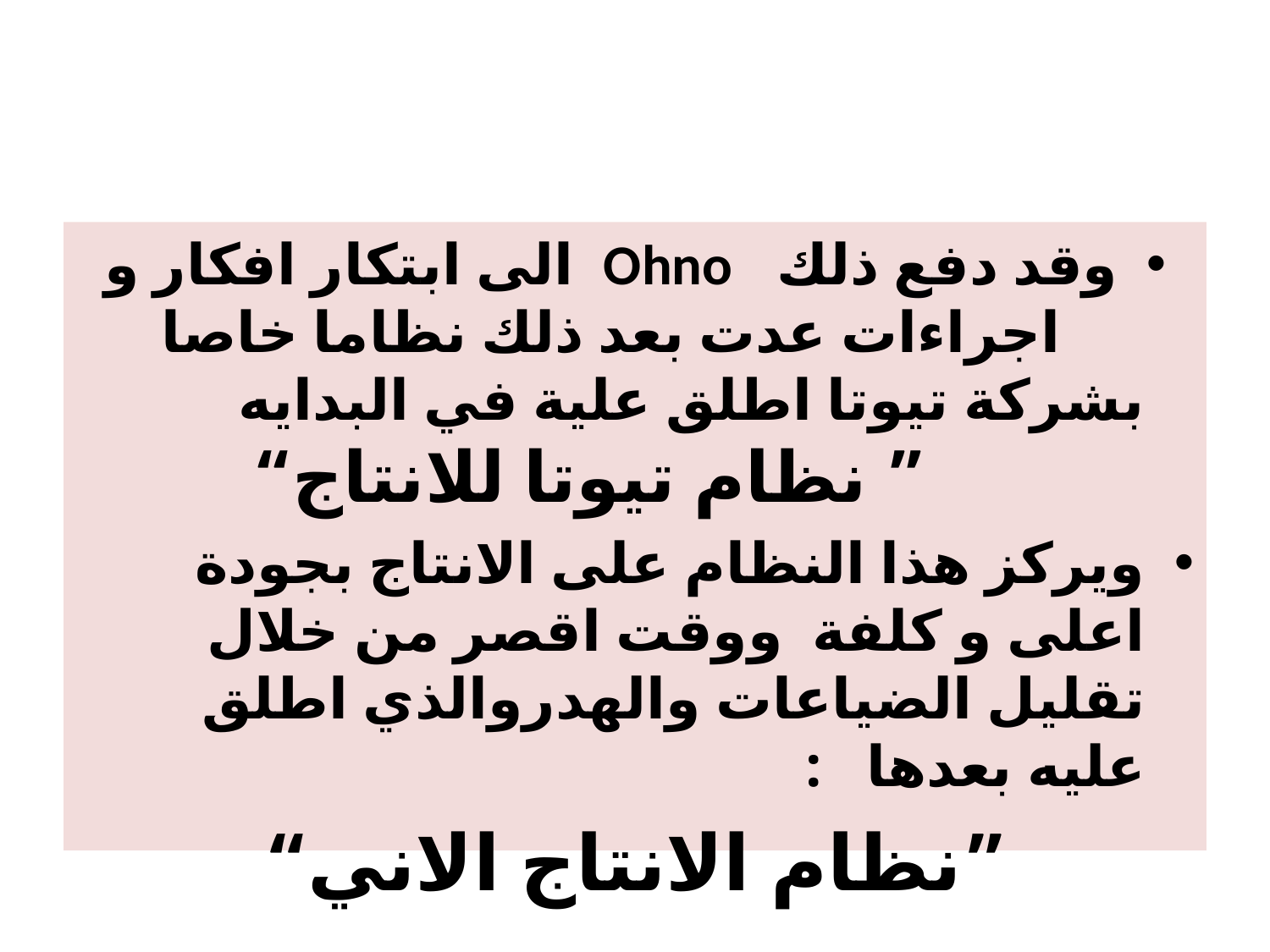

#
وقد دفع ذلك   Ohno  الى ابتكار افكار و اجراءات عدت بعد ذلك نظاما خاصا بشركة تيوتا اطلق علية في البدايه                ” نظام تيوتا للانتاج“
ويركز هذا النظام على الانتاج بجودة اعلى و كلفة  ووقت اقصر من خلال تقليل الضياعات والهدروالذي اطلق عليه بعدها   :
”نظام الانتاج الاني“